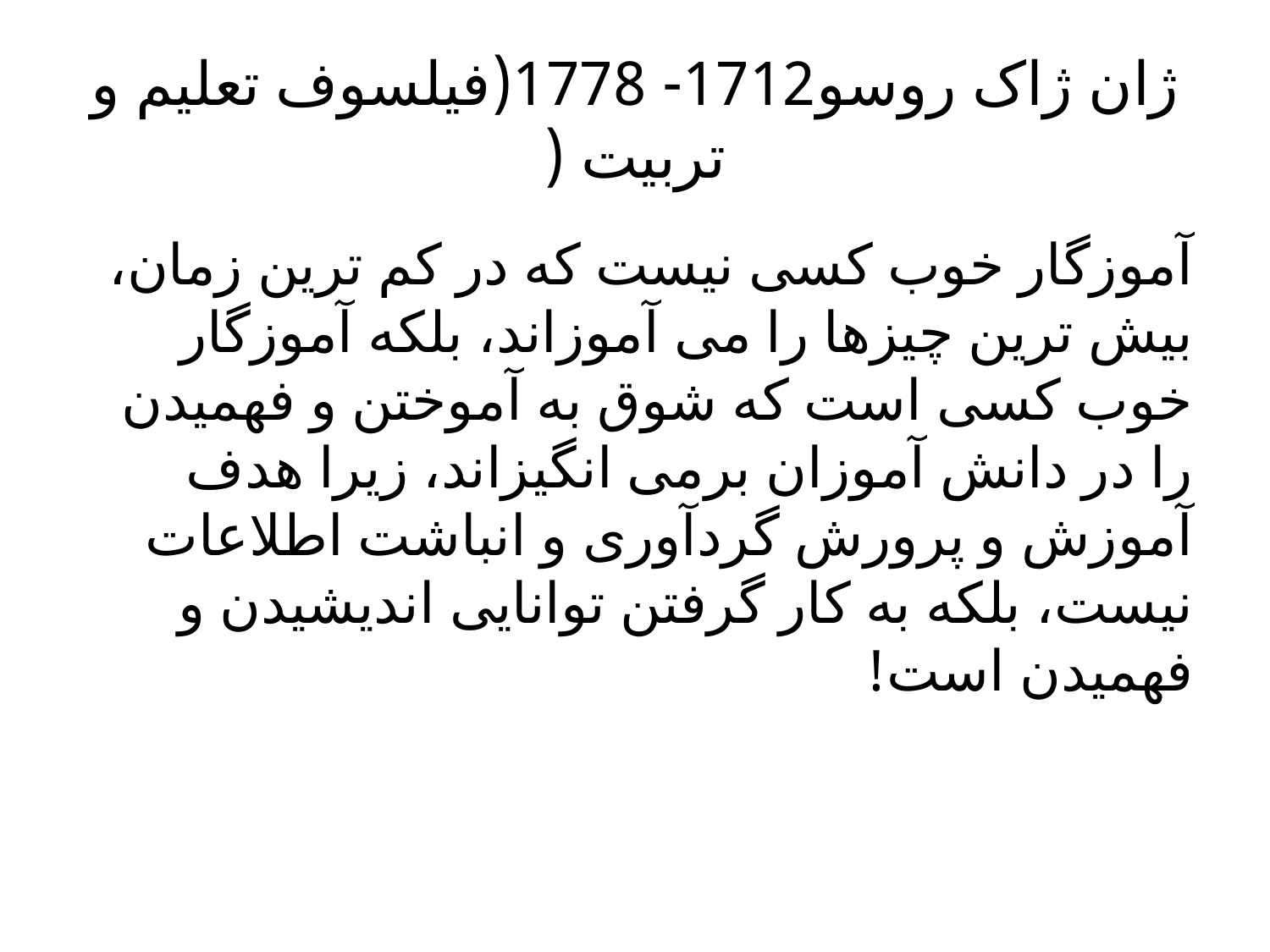

# ژان ژاک روسو1712- 1778(فیلسوف تعلیم و تربیت (
آموزگار خوب کسی نیست که در کم ترین زمان، بیش ترین چیزها را می آموزاند، بلکه آموزگار خوب کسی است که شوق به آموختن و فهمیدن را در دانش آموزان برمی انگیزاند، زیرا هدف آموزش و پرورش گردآوری و انباشت اطلاعات نیست، بلکه به کار گرفتن توانایی اندیشیدن و فهمیدن است!